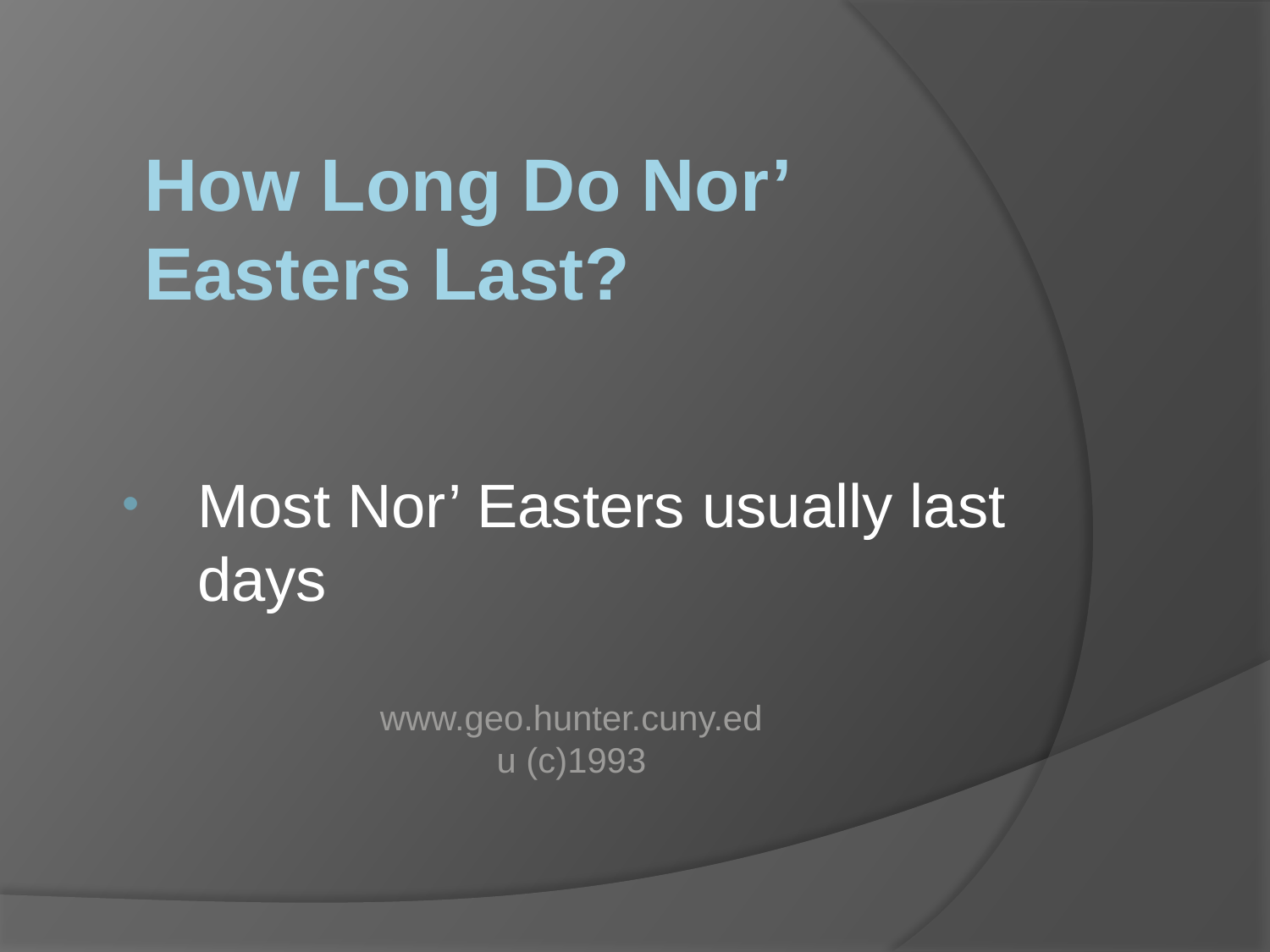

# How Long Do Nor’ Easters Last?
Most Nor’ Easters usually last days
www.geo.hunter.cuny.edu (c)1993